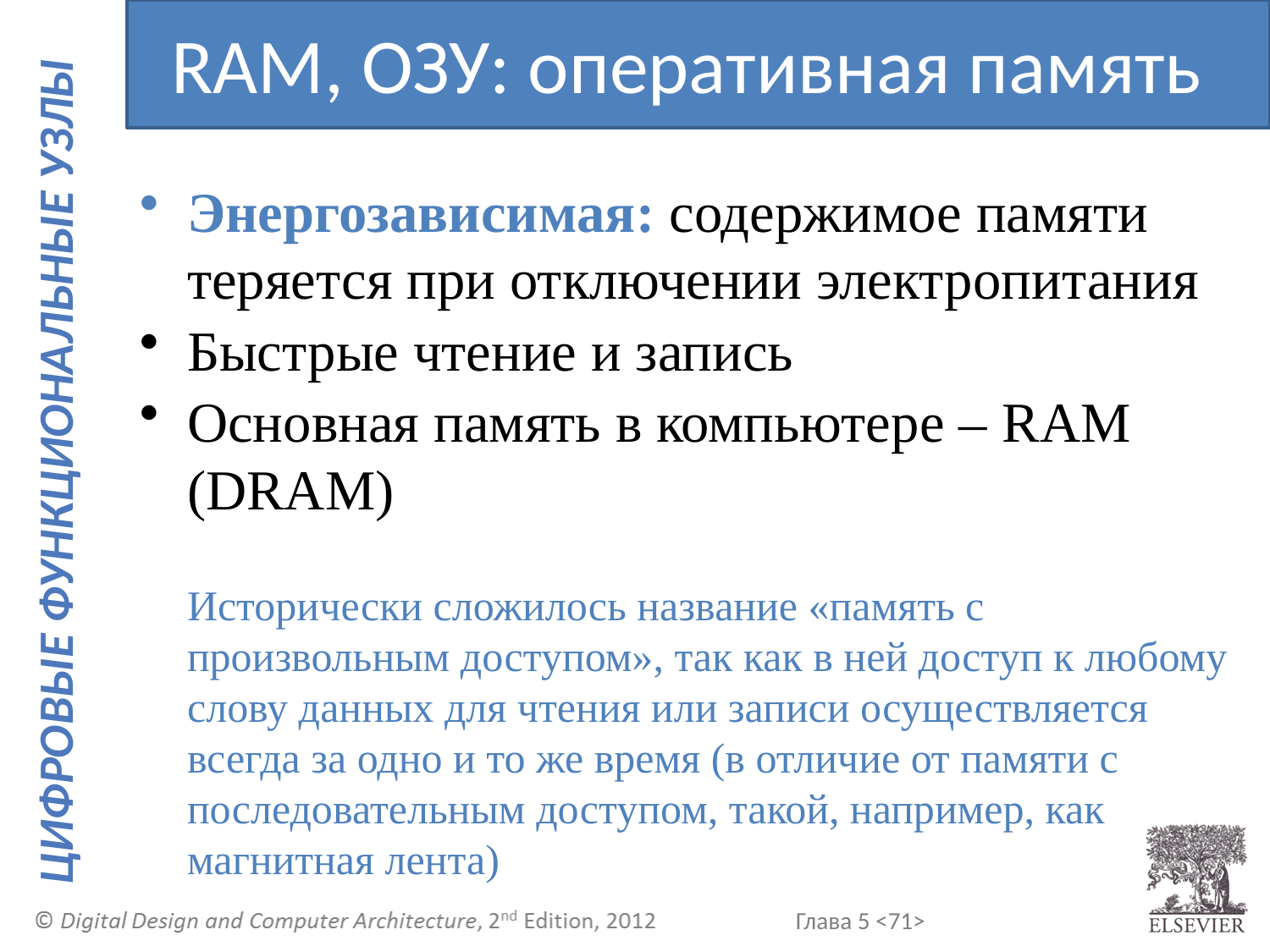

RAM, ОЗУ: оперативная память

Энергозависимая: содержимое памяти теряется при отключении электропитания
Быстрые чтение и запись
Основная память в компьютере – RAM (DRAM)

	Исторически сложилось название «память с произвольным доступом», так как в ней доступ к любому слову данных для чтения или записи осуществляется всегда за одно и то же время (в отличие от памяти с последовательным доступом, такой, например, как магнитная лента)